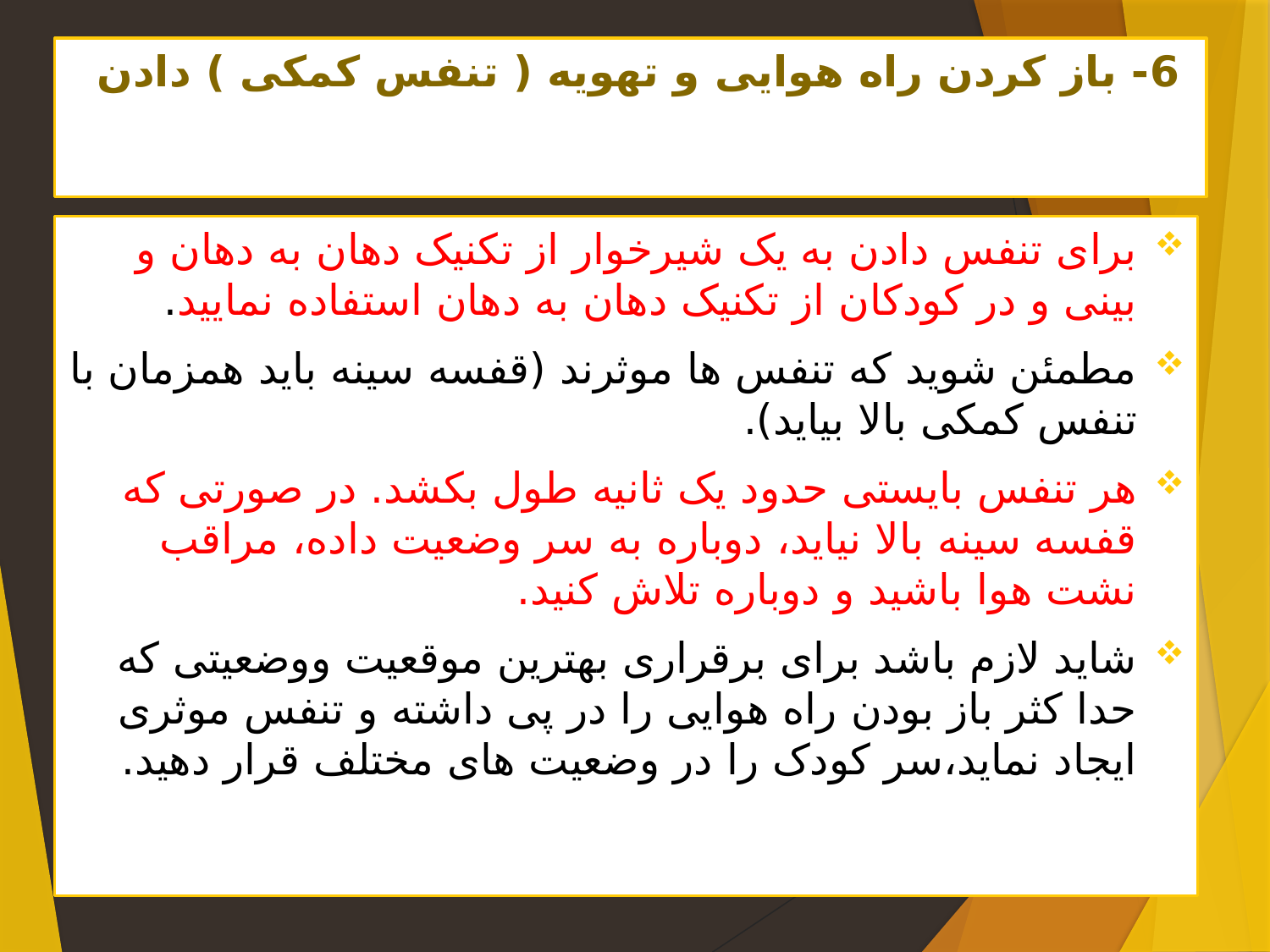

# 6- باز کردن راه هوایی و تهویه ( تنفس کمکی ) دادن
برای تنفس دادن به یک شیرخوار از تکنیک دهان به دهان و بینی و در کودکان از تکنیک دهان به دهان استفاده نمایید.
مطمئن شوید که تنفس ها موثرند (قفسه سینه باید همزمان با تنفس کمکی بالا بیاید).
هر تنفس بایستی حدود یک ثانیه طول بکشد. در صورتی که قفسه سینه بالا نیاید، دوباره به سر وضعیت داده، مراقب نشت هوا باشید و دوباره تلاش کنید.
شاید لازم باشد برای برقراری بهترین موقعیت ووضعیتی که حدا کثر باز بودن راه هوایی را در پی داشته و تنفس موثری ایجاد نماید،سر کودک را در وضعیت های مختلف قرار دهید.